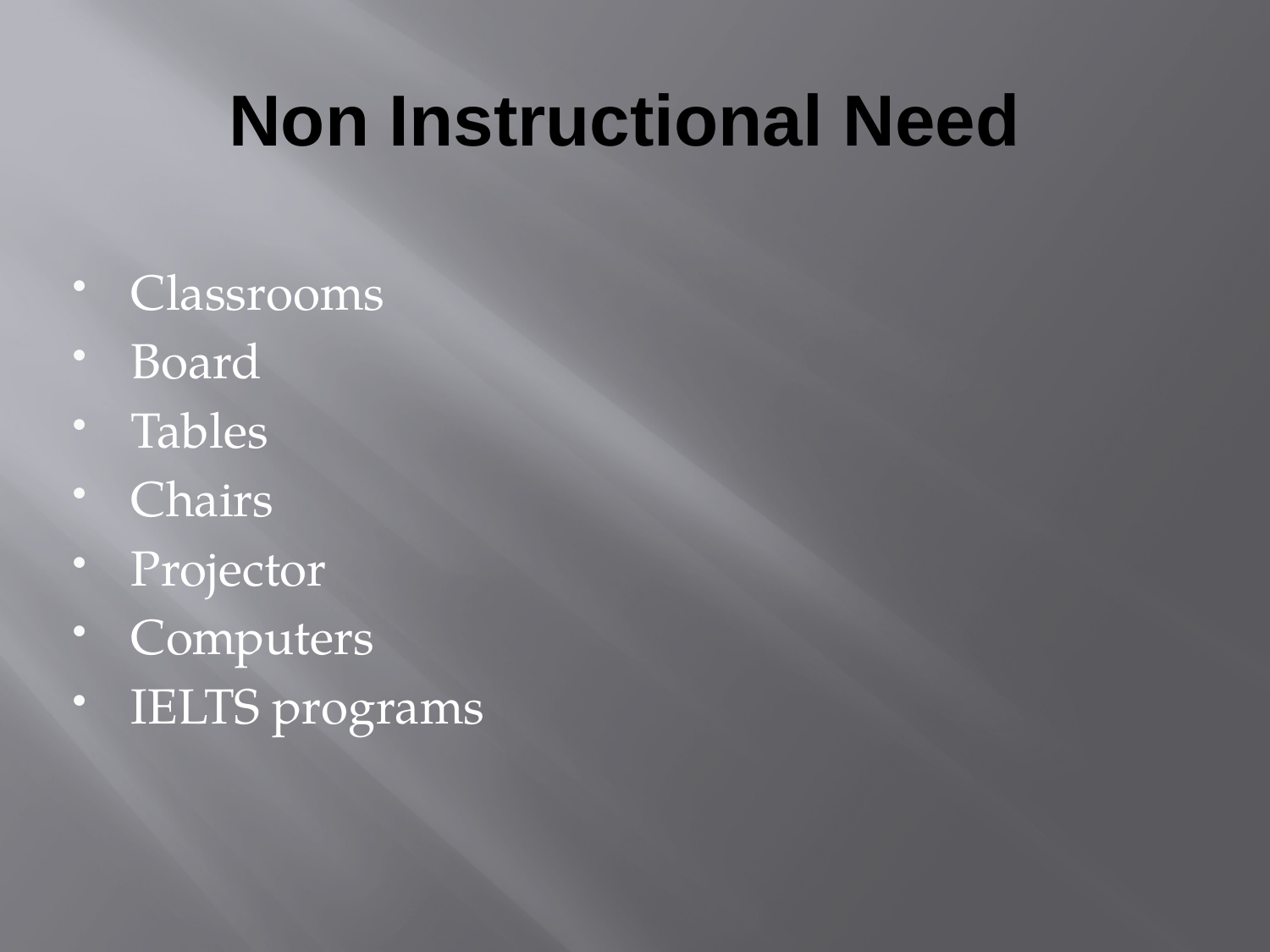

# Non Instructional Need

Classrooms
Board
Tables
Chairs
Projector
Computers
IELTS programs